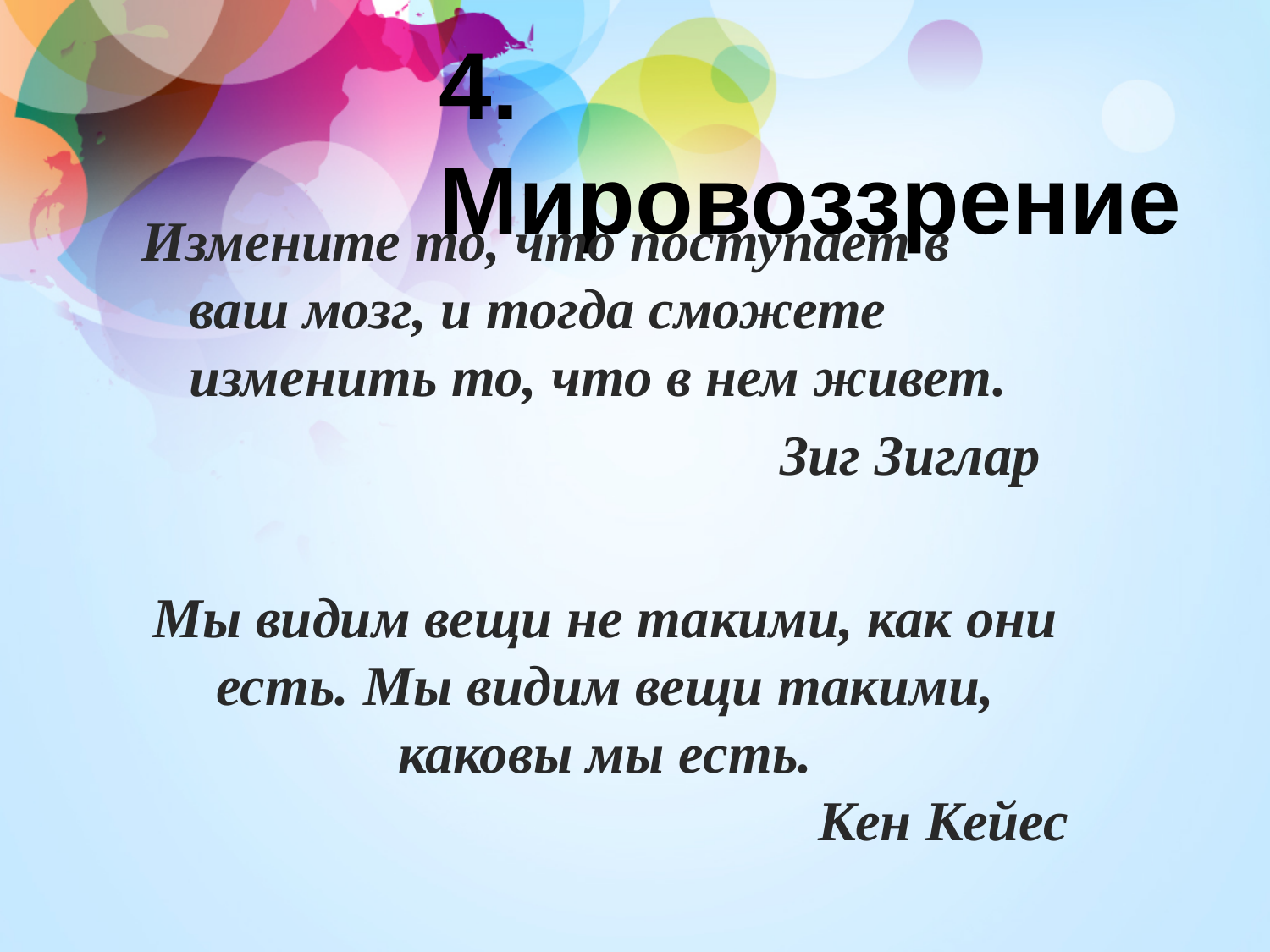

# 4. Мировоззрение
Измените то, что поступает в ваш мозг, и тогда сможете изменить то, что в нем живет.
Зиг Зиглар
Мы видим вещи не такими, как они есть. Мы видим вещи такими, каковы мы есть.
Кен Кейес